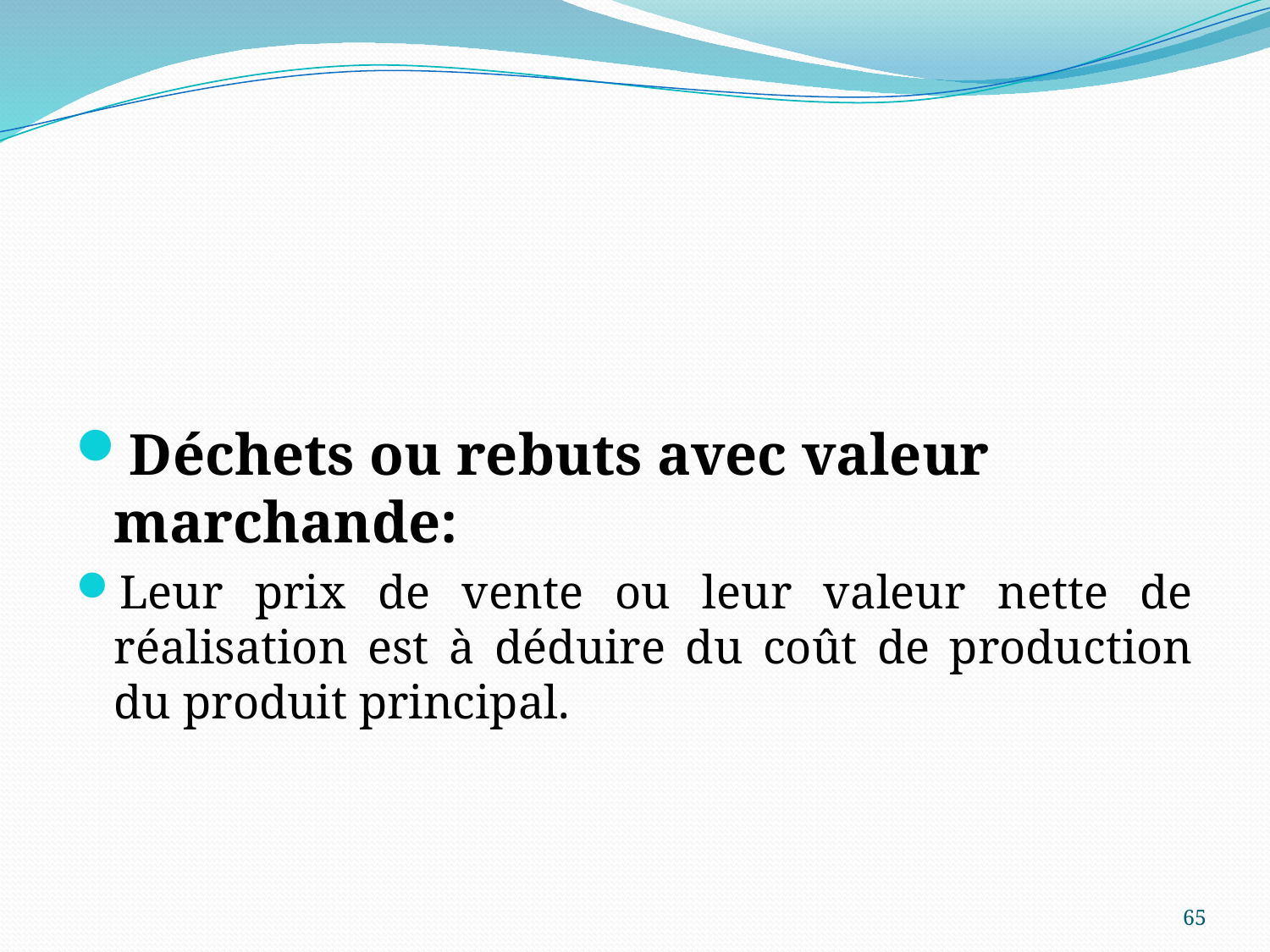

#
Déchets ou rebuts avec valeur marchande:
Leur prix de vente ou leur valeur nette de réalisation est à déduire du coût de production du produit principal.
65